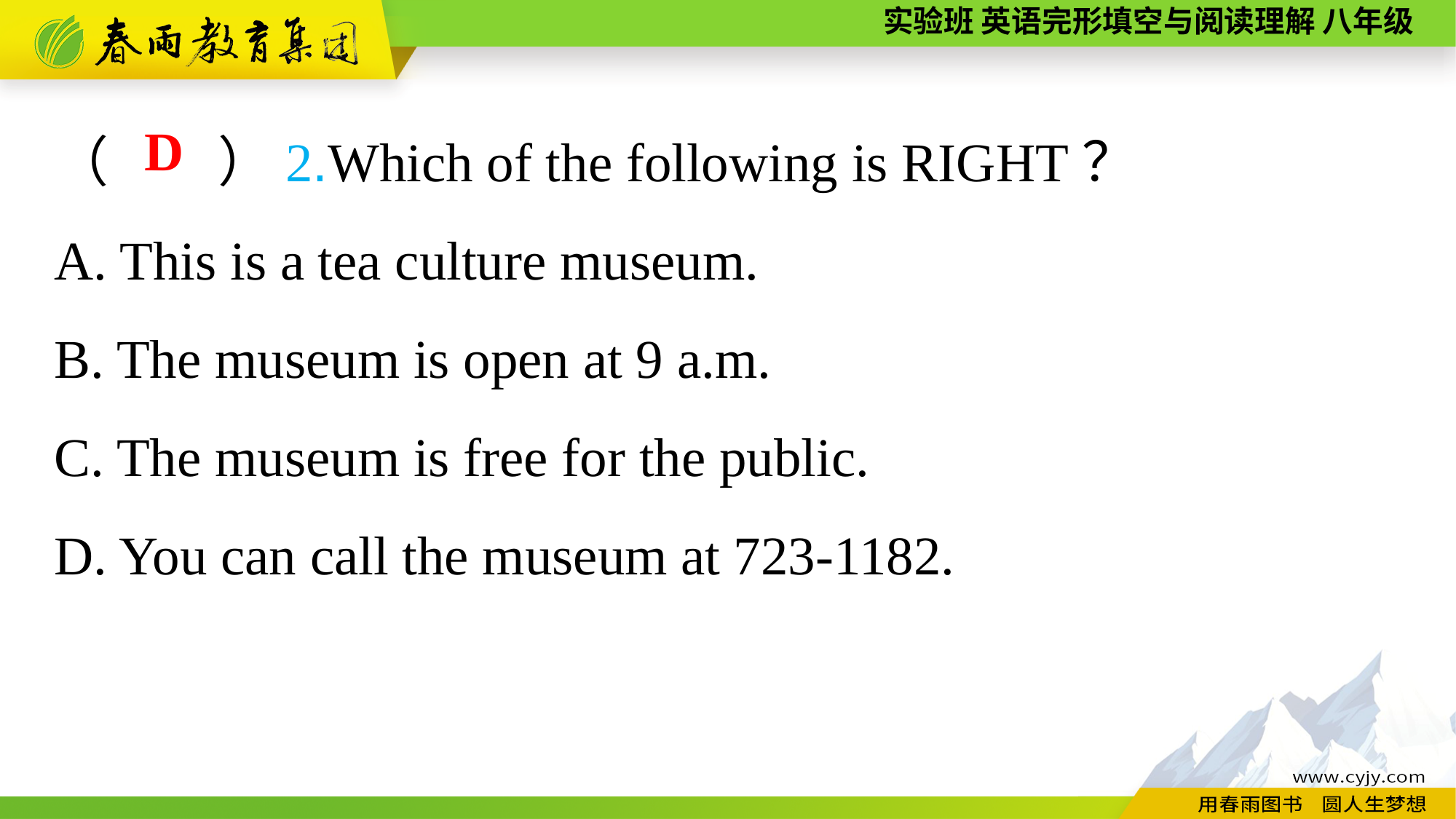

（　　）2.Which of the following is RIGHT？
A. This is a tea culture museum.
B. The museum is open at 9 a.m.
C. The museum is free for the public.
D. You can call the museum at 723-1182.
D